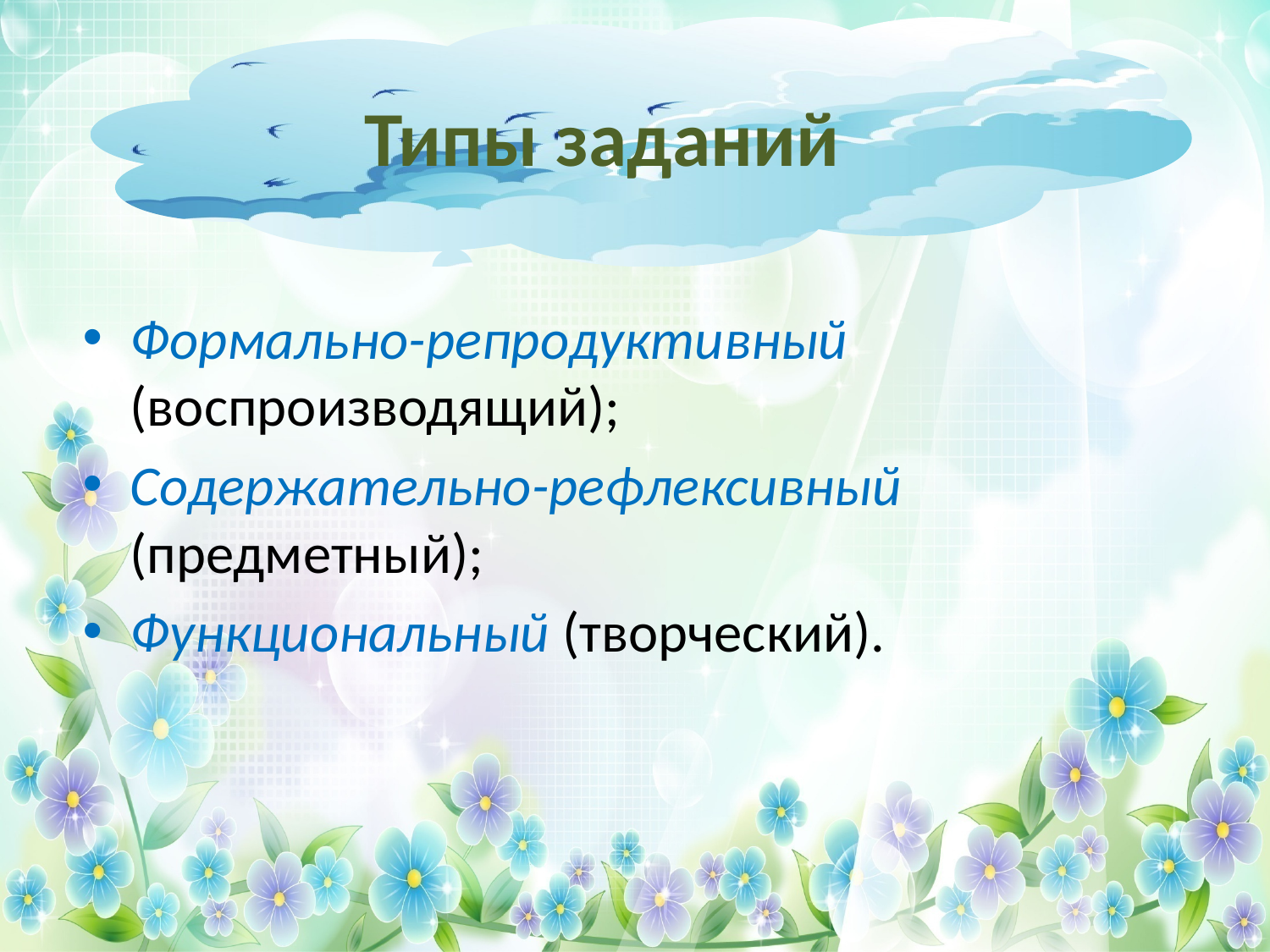

Типы заданий
Формально-репродуктивный (воспроизводящий);
Содержательно-рефлексивный (предметный);
Функциональный (творческий).